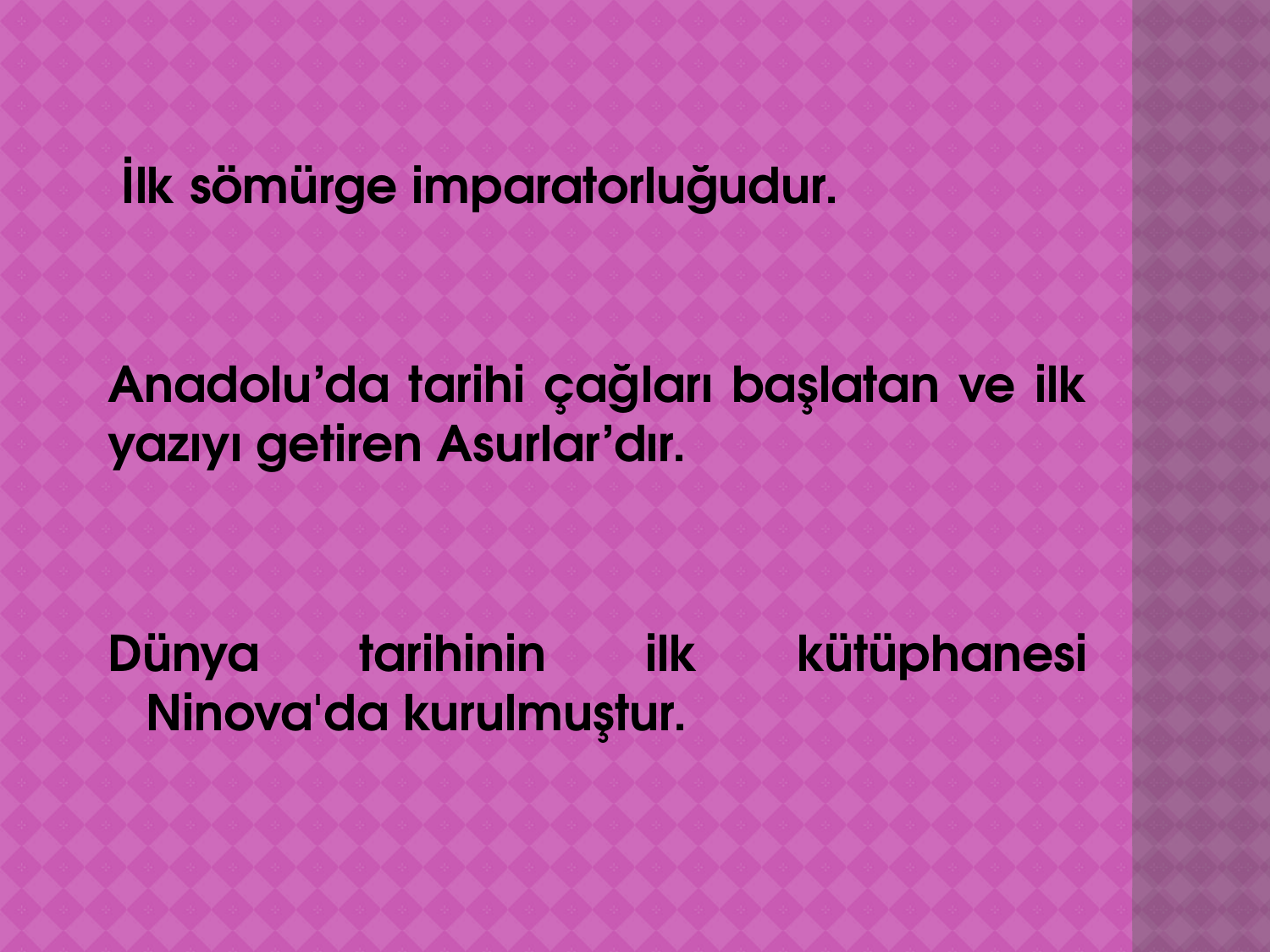

İlk sömürge imparatorluğudur.

Anadolu’da tarihi çağları başlatan ve ilk yazıyı getiren Asurlar’dır.

Dünya tarihinin ilk kütüphanesi Ninova'da kurulmuştur.